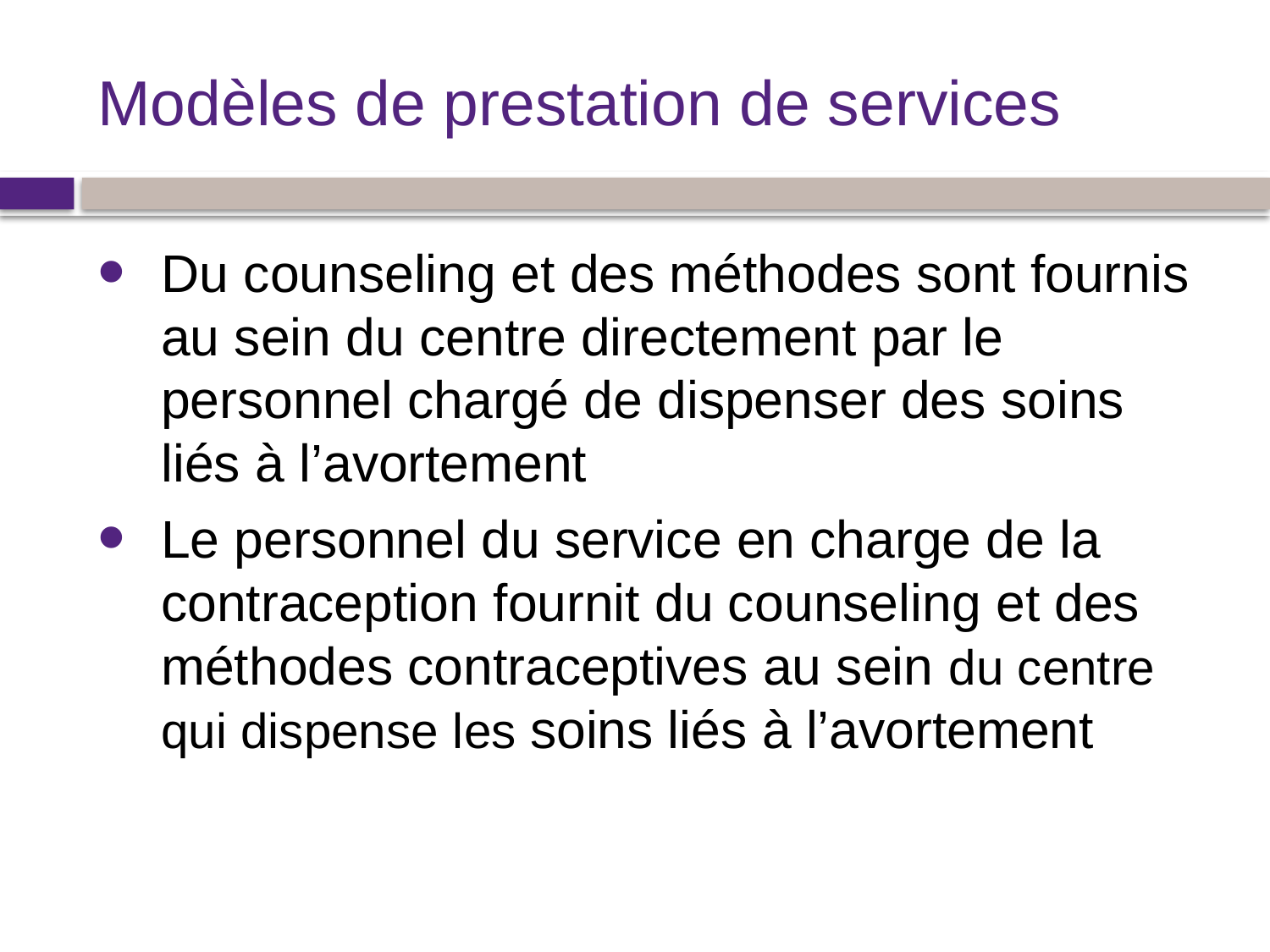

# Modèles de prestation de services
Du counseling et des méthodes sont fournis au sein du centre directement par le personnel chargé de dispenser des soins liés à l’avortement
Le personnel du service en charge de la contraception fournit du counseling et des méthodes contraceptives au sein du centre qui dispense les soins liés à l’avortement